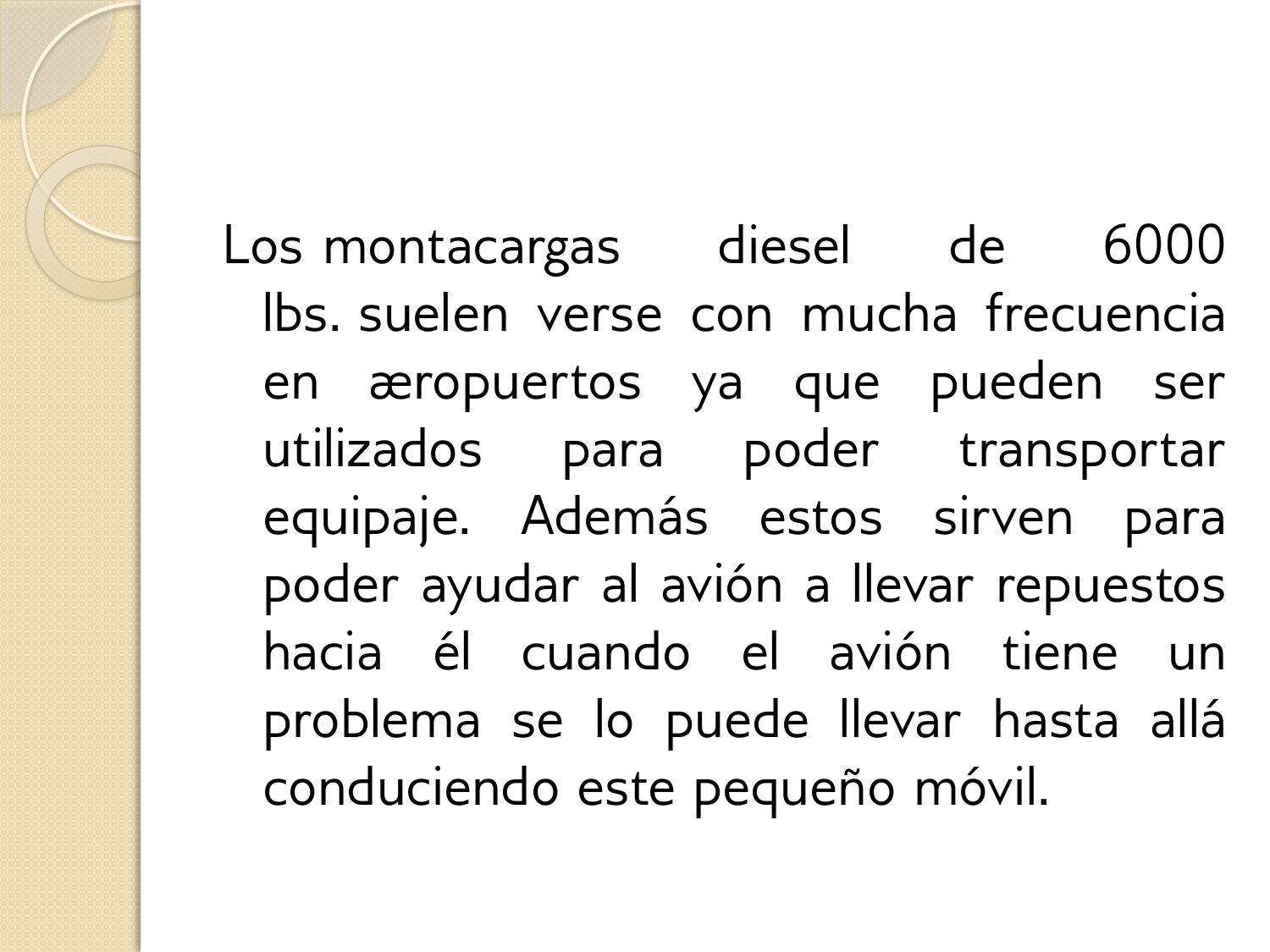

#
Los montacargas diesel de 6000 lbs. suelen verse con mucha frecuencia en aeropuertos ya que pueden ser utilizados para poder transportar equipaje. Además estos sirven para poder ayudar al avión a llevar repuestos hacia él cuando el avión tiene un problema se lo puede llevar hasta allá conduciendo este pequeño móvil.